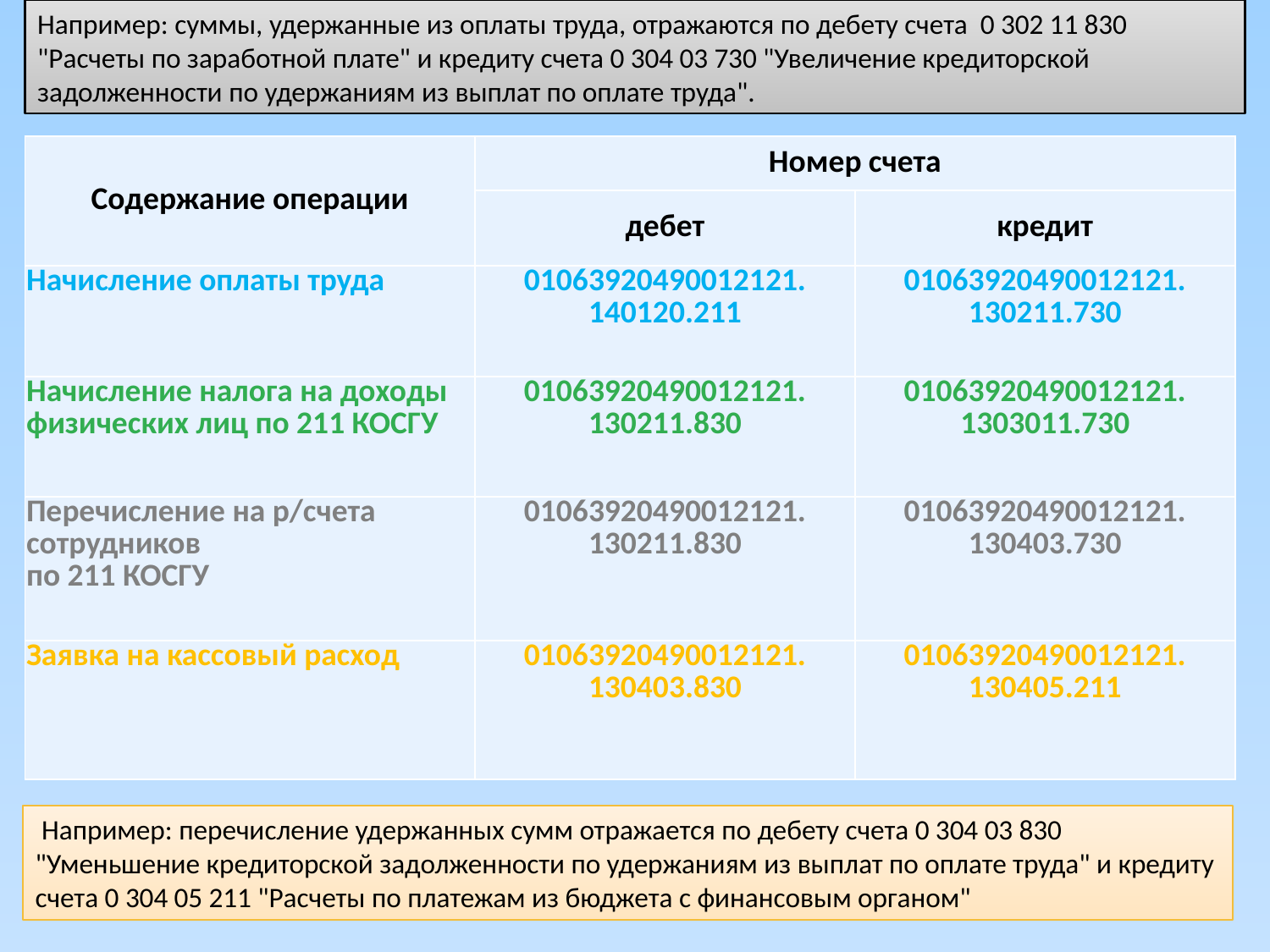

Например: суммы, удержанные из оплаты труда, отражаются по дебету счета  0 302 11 830 "Расчеты по заработной плате" и кредиту счета 0 304 03 730 "Увеличение кредиторской задолженности по удержаниям из выплат по оплате труда".
| Содержание операции | Номер счета |  |
| --- | --- | --- |
|  | дебет | кредит |
| Начисление оплаты труда | 01063920490012121. 140120.211 | 01063920490012121. 130211.730 |
| Начисление налога на доходы физических лиц по 211 КОСГУ | 01063920490012121. 130211.830 | 01063920490012121. 1303011.730 |
| Перечисление на р/счета сотрудников по 211 КОСГУ | 01063920490012121. 130211.830 | 01063920490012121. 130403.730 |
| Заявка на кассовый расход | 01063920490012121. 130403.830 | 01063920490012121. 130405.211 |
 Например: перечисление удержанных сумм отражается по дебету счета 0 304 03 830 "Уменьшение кредиторской задолженности по удержаниям из выплат по оплате труда" и кредиту счета 0 304 05 211 "Расчеты по платежам из бюджета с финансовым органом"